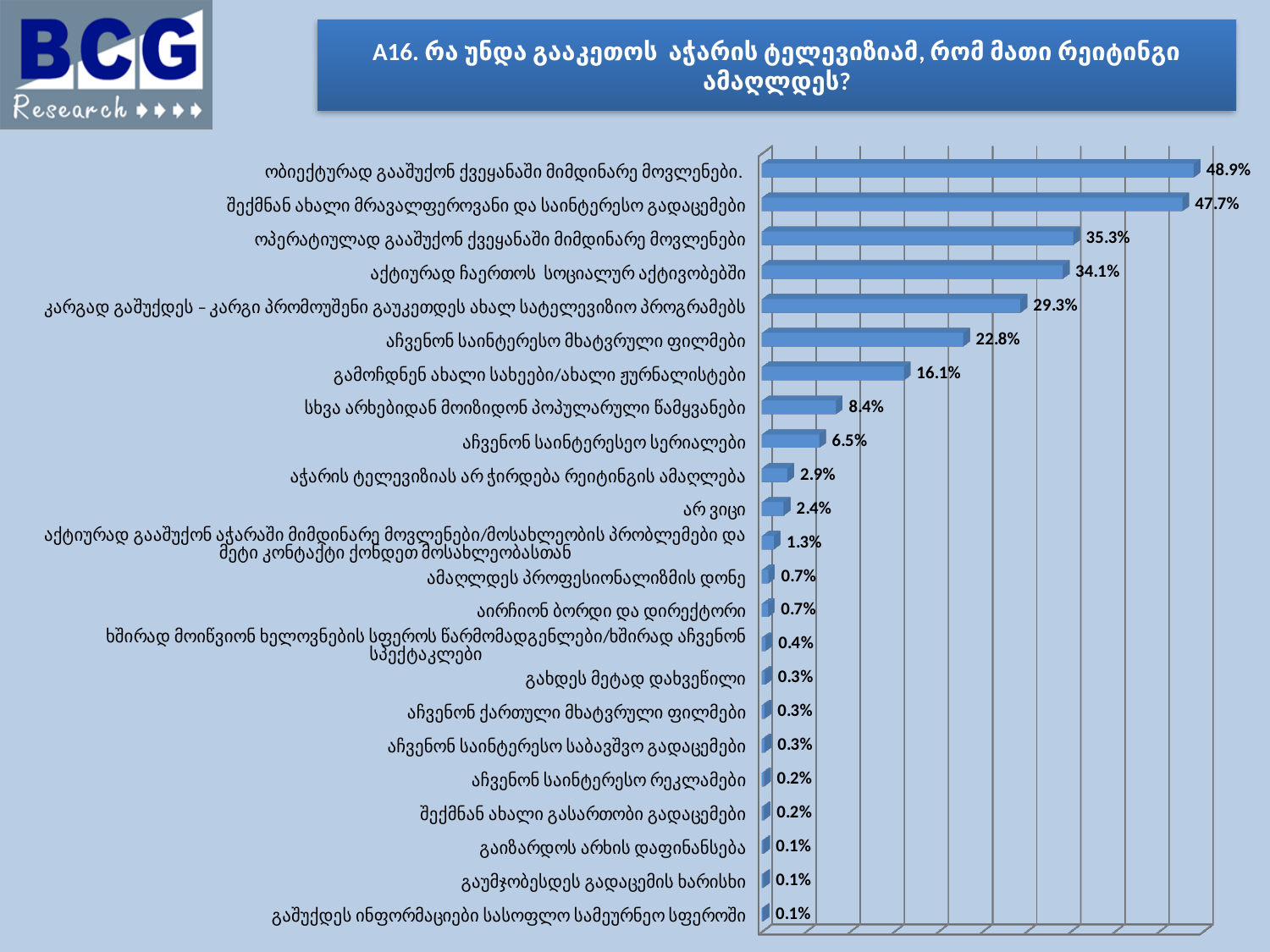

# A16. რა უნდა გააკეთოს  აჭარის ტელევიზიამ, რომ მათი რეიტინგი ამაღლდეს?

[unsupported chart]